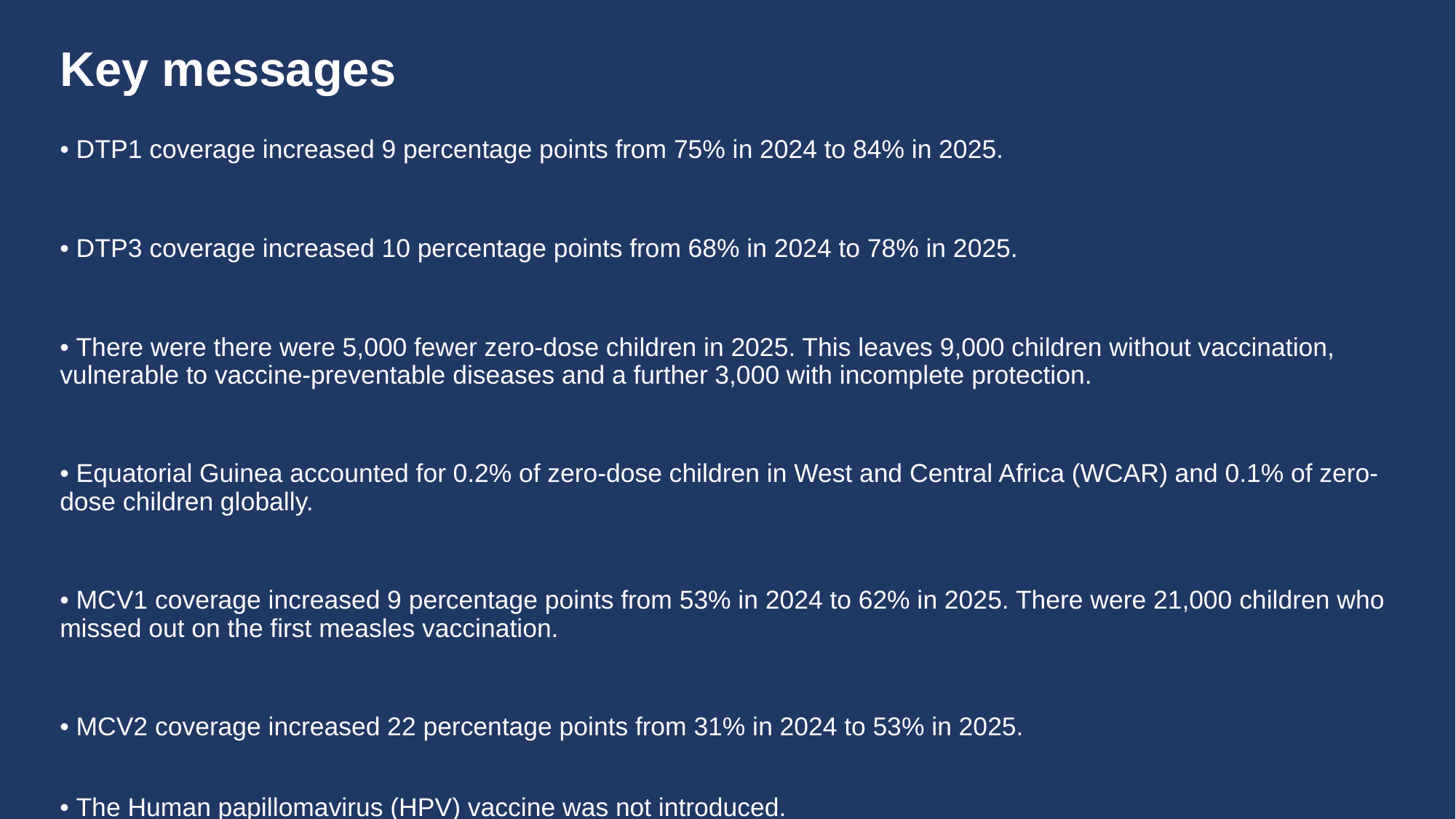

# Key messages
• DTP1 coverage increased 9 percentage points from 75% in 2024 to 84% in 2025.

• DTP3 coverage increased 10 percentage points from 68% in 2024 to 78% in 2025.

• There were there were 5,000 fewer zero-dose children in 2025. This leaves 9,000 children without vaccination, vulnerable to vaccine-preventable diseases and a further 3,000 with incomplete protection.

• Equatorial Guinea accounted for 0.2% of zero-dose children in West and Central Africa (WCAR) and 0.1% of zero-dose children globally.

• MCV1 coverage increased 9 percentage points from 53% in 2024 to 62% in 2025. There were 21,000 children who missed out on the first measles vaccination.

• MCV2 coverage increased 22 percentage points from 31% in 2024 to 53% in 2025.

• The Human papillomavirus (HPV) vaccine was not introduced.